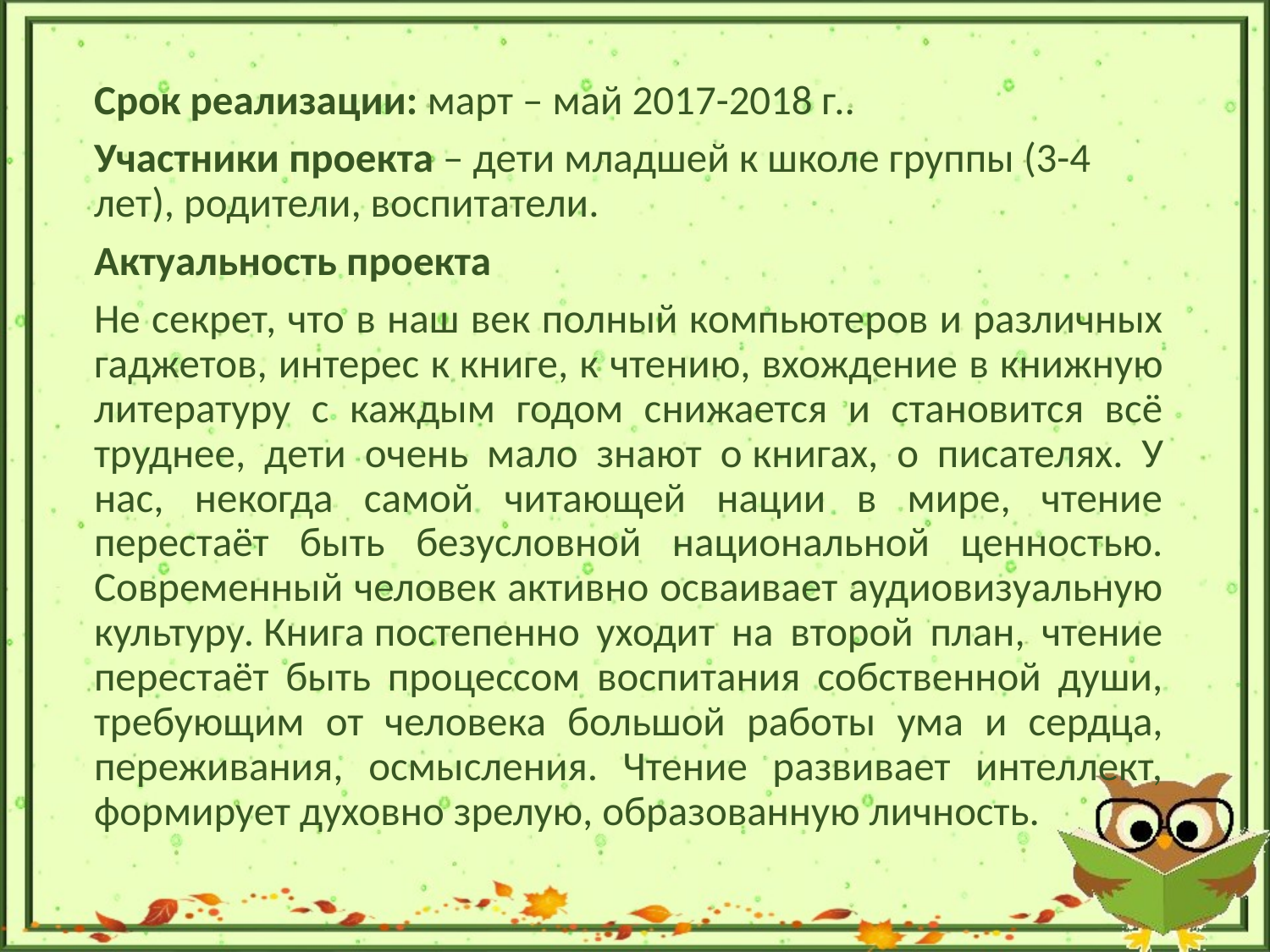

Срок реализации: март – май 2017-2018 г..
Участники проекта – дети младшей к школе группы (3-4 лет), родители, воспитатели.
Актуальность проекта
Не секрет, что в наш век полный компьютеров и различных гаджетов, интерес к книге, к чтению, вхождение в книжную литературу с каждым годом снижается и становится всё труднее, дети очень мало знают о книгах, о писателях. У нас, некогда самой читающей нации в мире, чтение перестаёт быть безусловной национальной ценностью. Современный человек активно осваивает аудиовизуальную культуру. Книга постепенно уходит на второй план, чтение перестаёт быть процессом воспитания собственной души, требующим от человека большой работы ума и сердца, переживания, осмысления. Чтение развивает интеллект, формирует духовно зрелую, образованную личность.